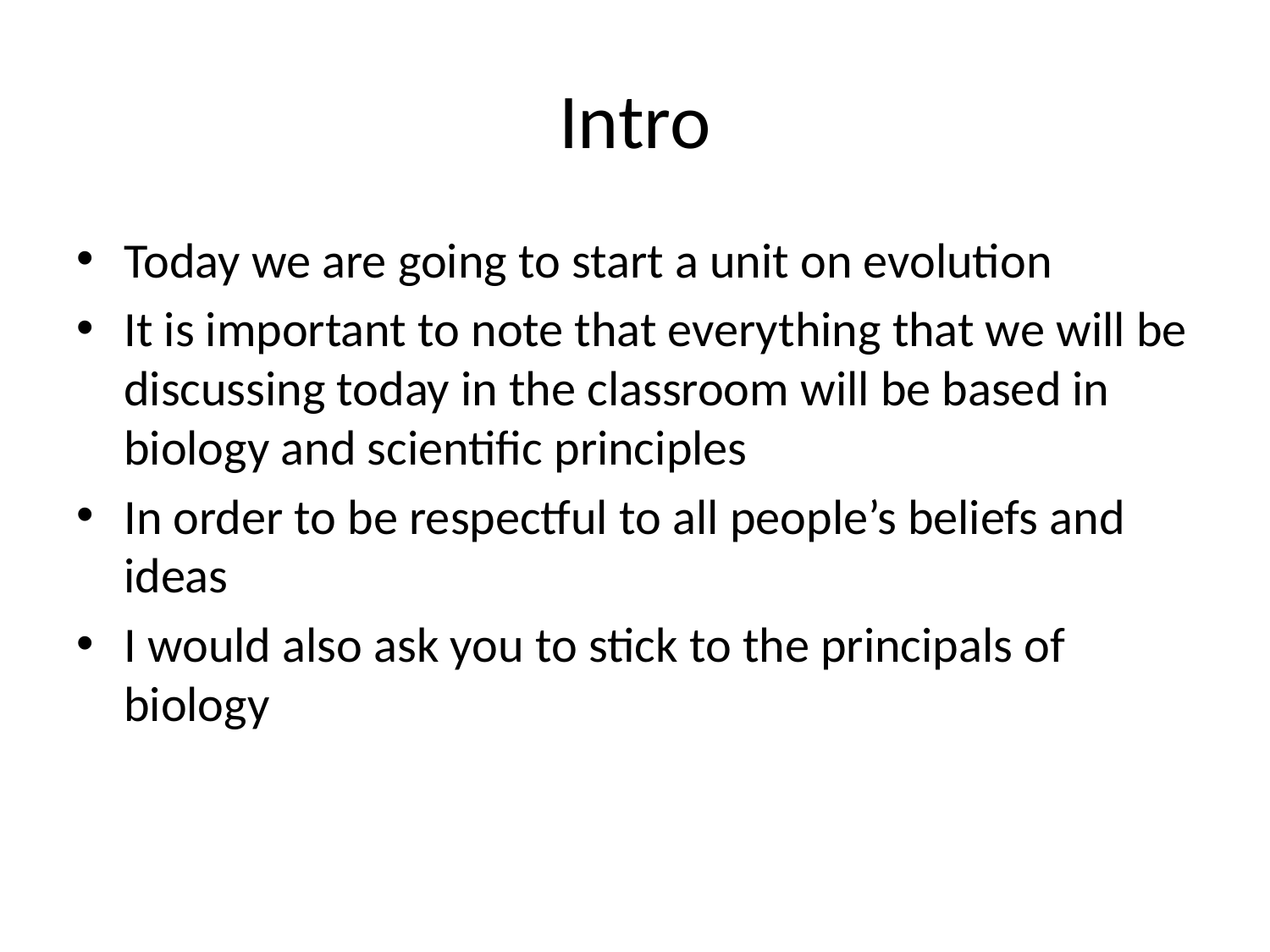

# Intro
Today we are going to start a unit on evolution
It is important to note that everything that we will be discussing today in the classroom will be based in biology and scientific principles
In order to be respectful to all people’s beliefs and ideas
I would also ask you to stick to the principals of biology